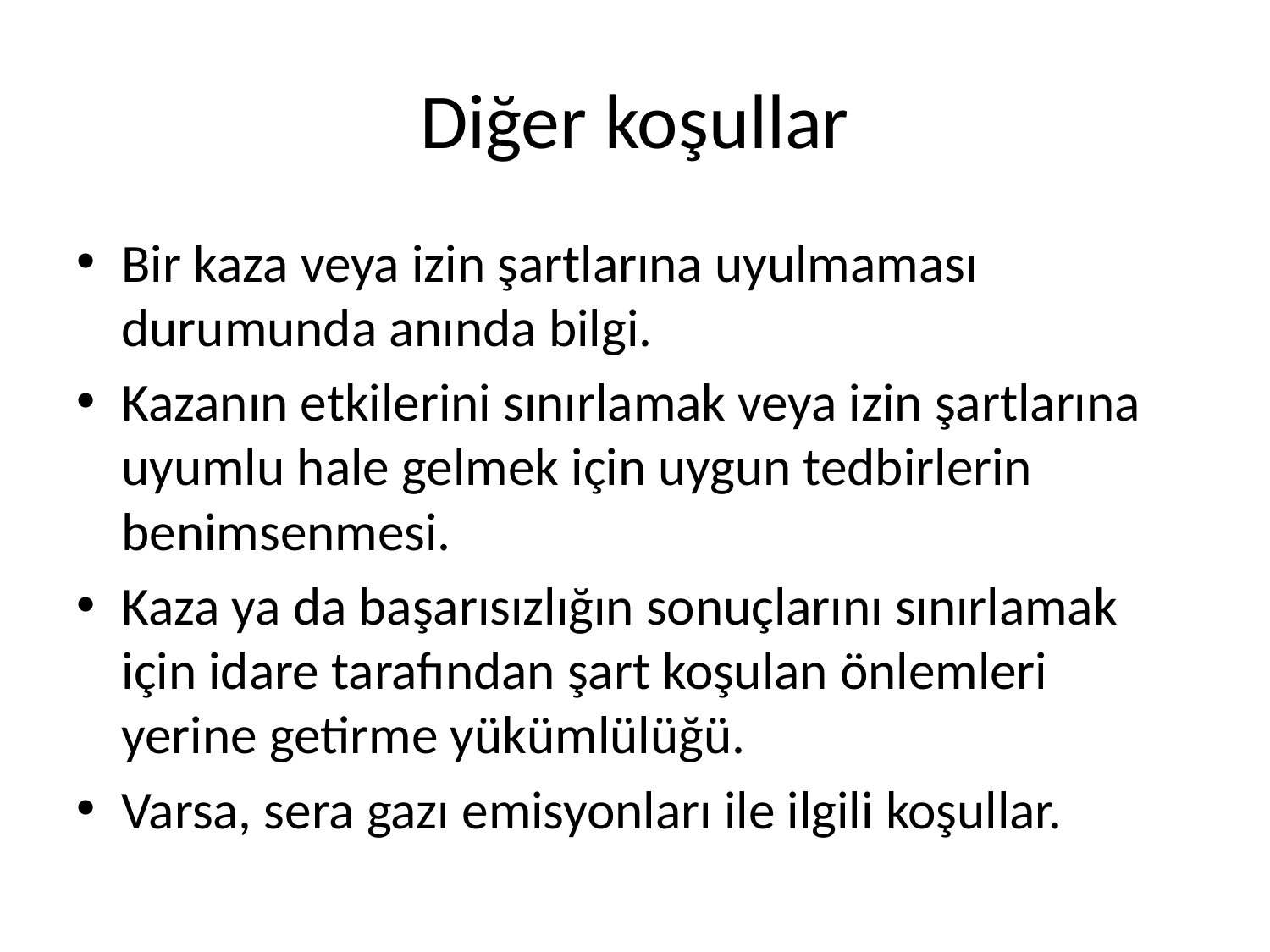

# Diğer koşullar
Bir kaza veya izin şartlarına uyulmaması durumunda anında bilgi.
Kazanın etkilerini sınırlamak veya izin şartlarına uyumlu hale gelmek için uygun tedbirlerin benimsenmesi.
Kaza ya da başarısızlığın sonuçlarını sınırlamak için idare tarafından şart koşulan önlemleri yerine getirme yükümlülüğü.
Varsa, sera gazı emisyonları ile ilgili koşullar.